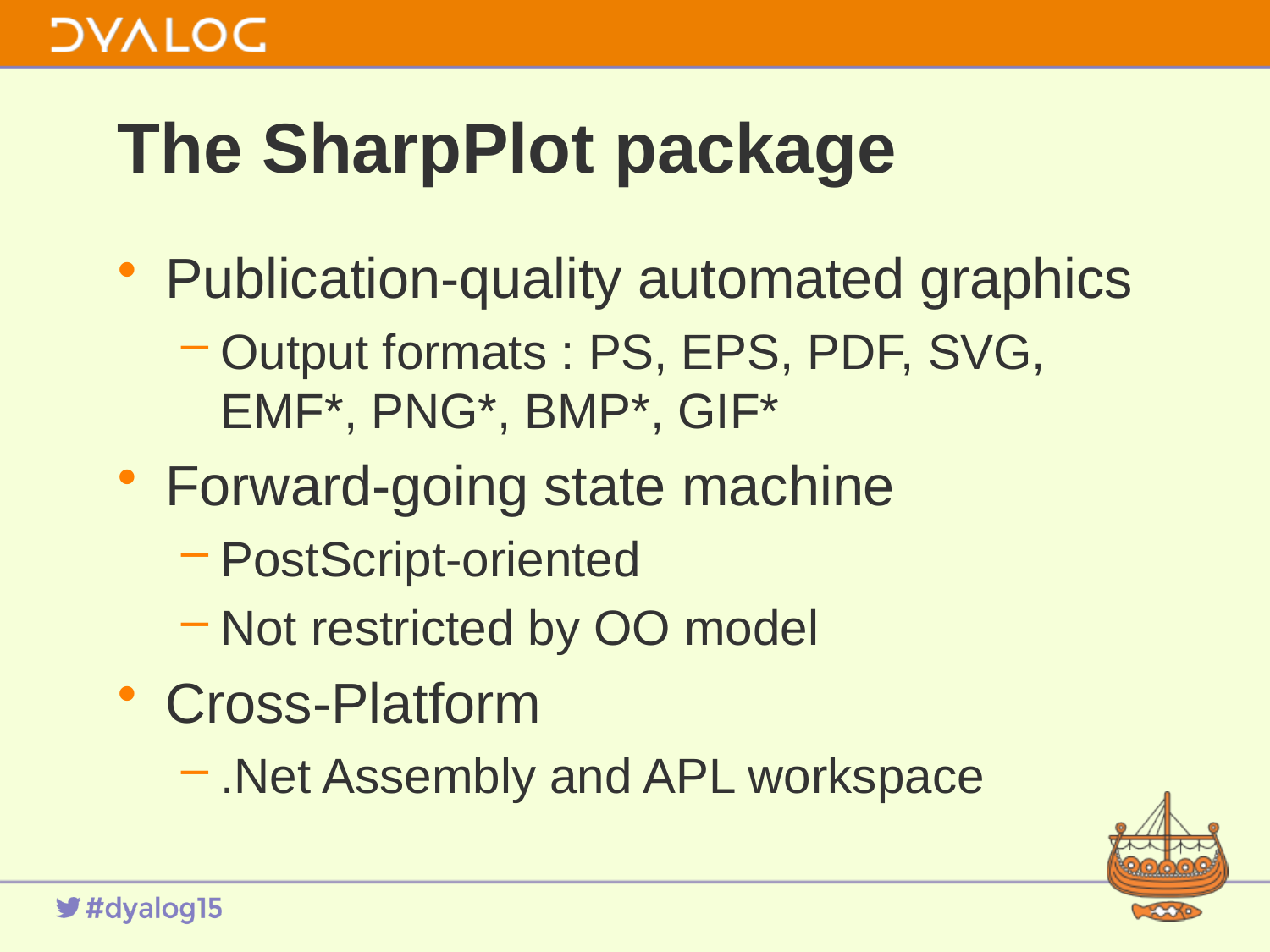

# The SharpPlot package
Publication-quality automated graphics
Output formats : PS, EPS, PDF, SVG, EMF*, PNG*, BMP*, GIF*
Forward-going state machine
PostScript-oriented
Not restricted by OO model
Cross-Platform
.Net Assembly and APL workspace